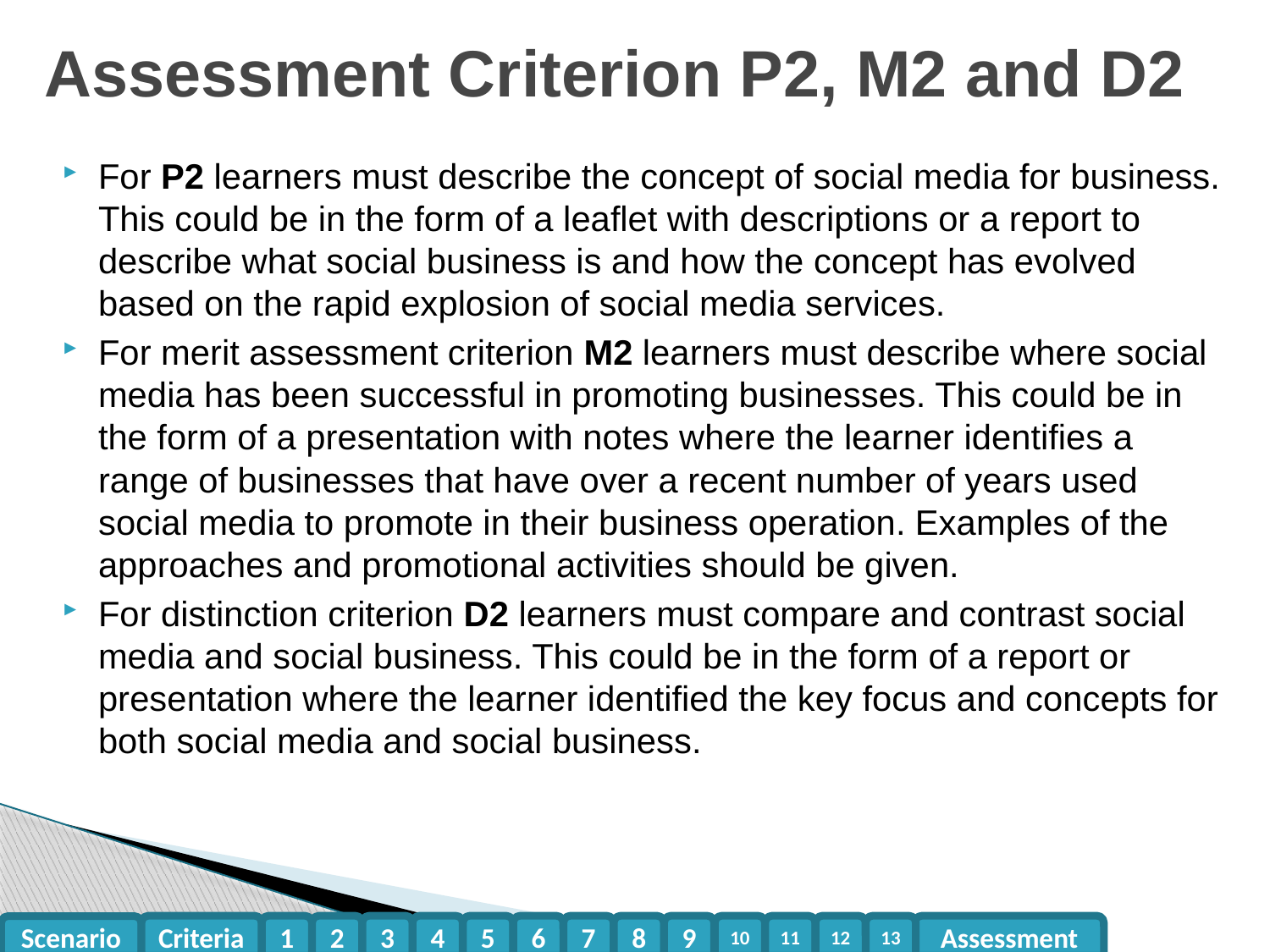

# Assessment Criterion P2, M2 and D2
For P2 learners must describe the concept of social media for business. This could be in the form of a leaflet with descriptions or a report to describe what social business is and how the concept has evolved based on the rapid explosion of social media services.
For merit assessment criterion M2 learners must describe where social media has been successful in promoting businesses. This could be in the form of a presentation with notes where the learner identifies a range of businesses that have over a recent number of years used social media to promote in their business operation. Examples of the approaches and promotional activities should be given.
For distinction criterion D2 learners must compare and contrast social media and social business. This could be in the form of a report or presentation where the learner identified the key focus and concepts for both social media and social business.